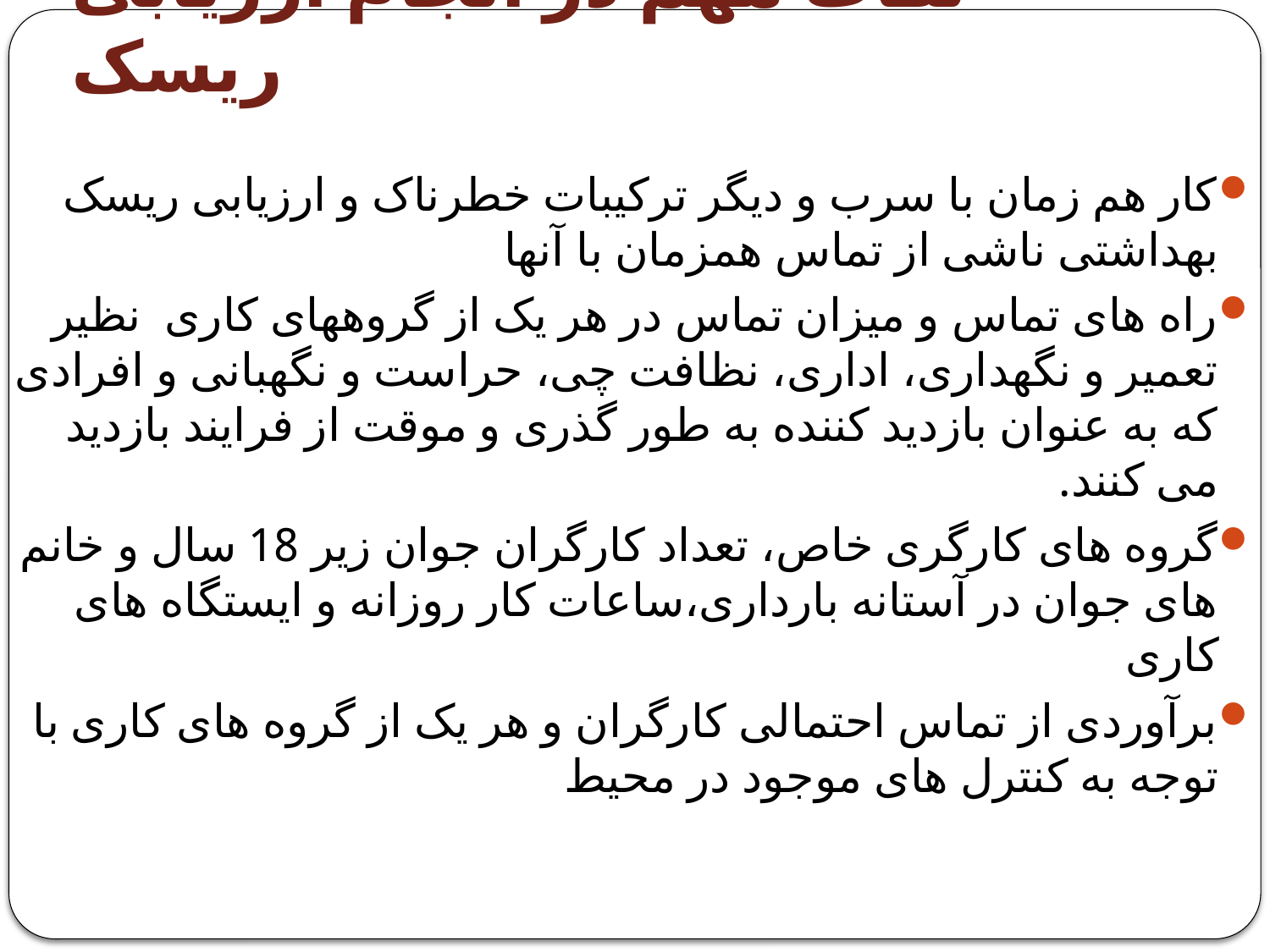

# نکات مهم در انجام ارزیابی ریسک
کار هم زمان با سرب و دیگر ترکیبات خطرناک و ارزیابی ریسک بهداشتی ناشی از تماس همزمان با آنها
راه های تماس و میزان تماس در هر یک از گروههای کاری  نظیر تعمیر و نگهداری، اداری، نظافت چی، حراست و نگهبانی و افرادی که به عنوان بازدید کننده به طور گذری و موقت از فرایند بازدید می کنند.
گروه های کارگری خاص، تعداد کارگران جوان زیر 18 سال و خانم های جوان در آستانه بارداری،ساعات کار روزانه و ایستگاه های کاری
برآوردی از تماس احتمالی کارگران و هر یک از گروه های کاری با توجه به کنترل های موجود در محیط